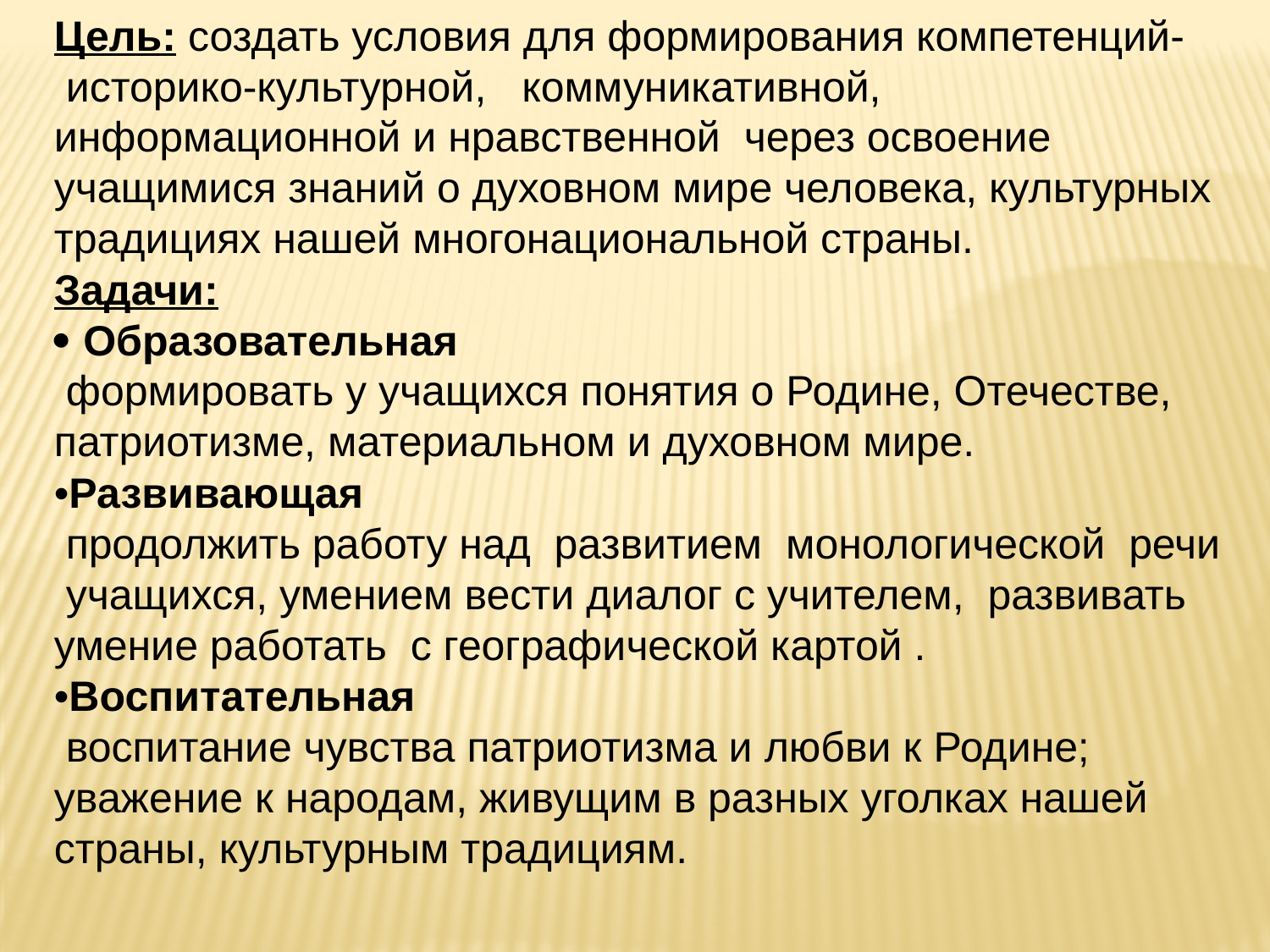

Цель: создать условия для формирования компетенций-
 историко-культурной,   коммуникативной, информационной и нравственной  через освоение учащимися знаний о духовном мире человека, культурных традициях нашей многонациональной страны.
Задачи:
• Образовательная
 формировать у учащихся понятия о Родине, Отечестве, патриотизме, материальном и духовном мире.
•Развивающая
 продолжить работу над  развитием  монологической  речи  учащихся, умением вести диалог с учителем,  развивать умение работать  с географической картой .
•Воспитательная
 воспитание чувства патриотизма и любви к Родине; уважение к народам, живущим в разных уголках нашей страны, культурным традициям.